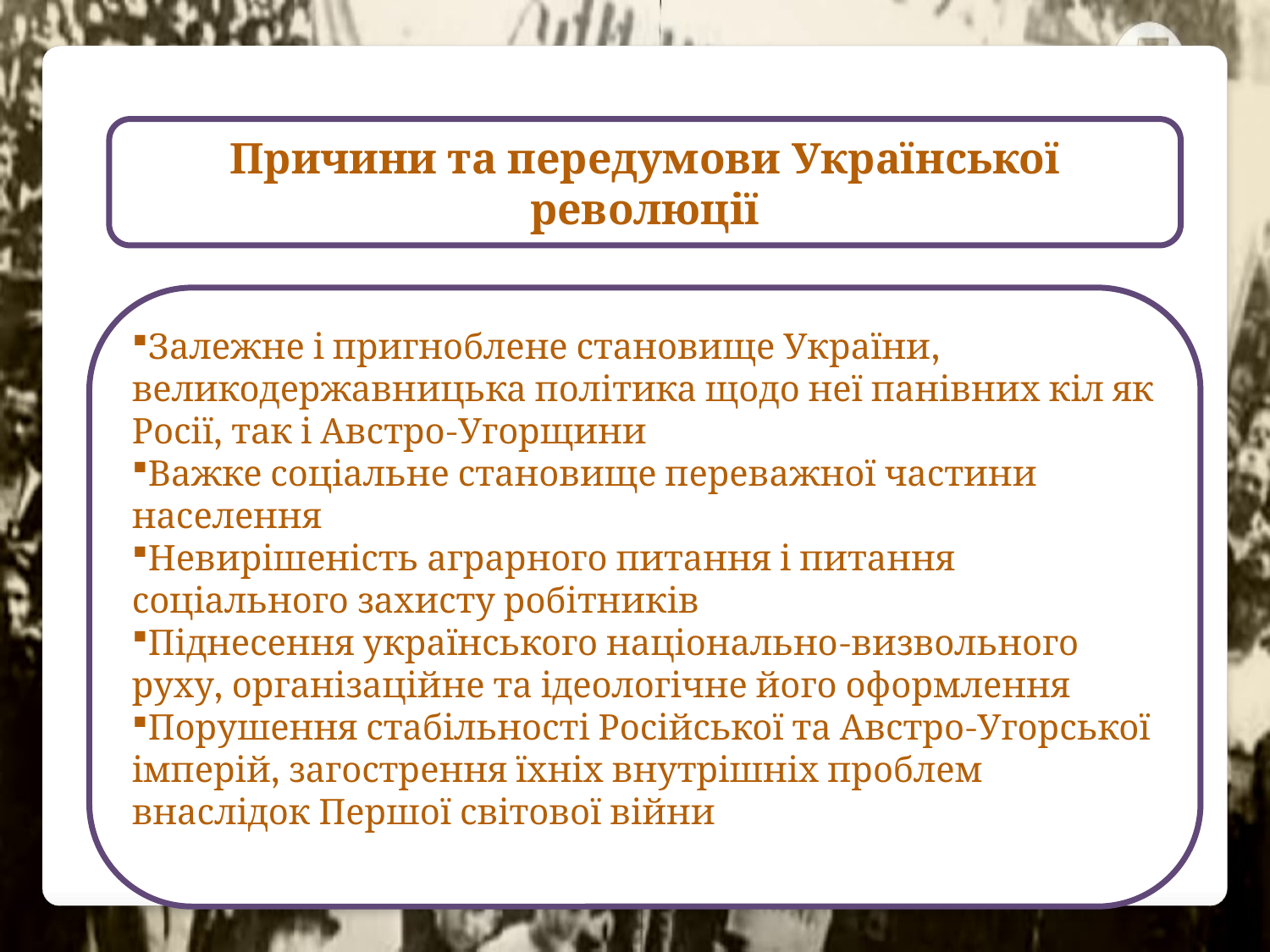

Причини та передумови Української революції
Залежне і пригноблене становище України, великодержавницька політика щодо неї панівних кіл як Росії, так і Австро-Угорщини
Важке соціальне становище переважної частини населення
Невирішеність аграрного питання і питання соціального захисту робітників
Піднесення українського національно-визвольного руху, організаційне та ідеологічне його оформлення
Порушення стабільності Російської та Австро-Угорської імперій, загострення їхніх внутрішніх проблем внаслідок Першої світової війни